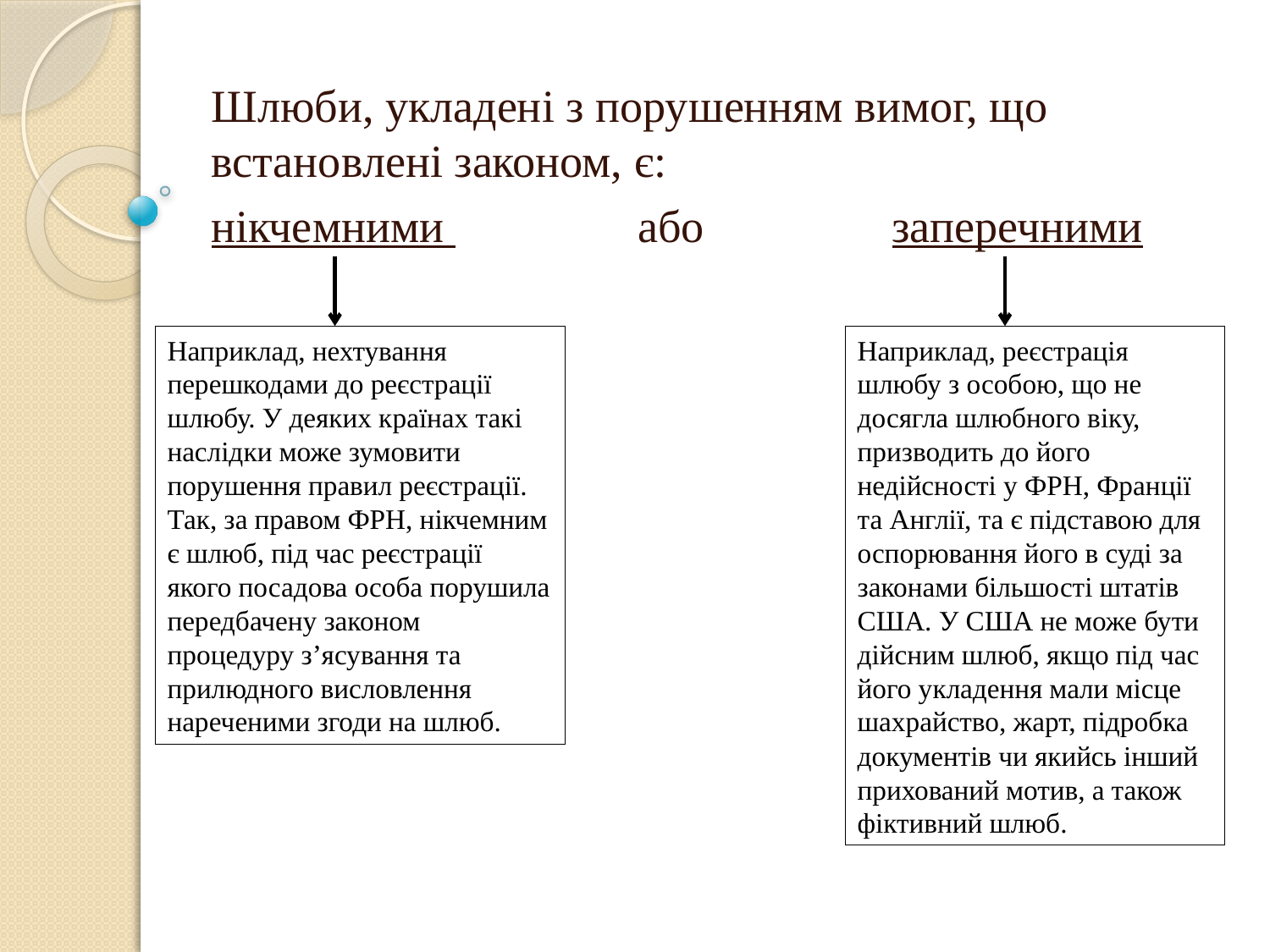

Шлюби, укладені з порушенням вимог, що встановлені законом, є:
нікчемними 		    або 		    заперечними
Наприклад, нехтування перешкодами до реєстрації шлюбу. У деяких країнах такі наслідки може зумовити порушення правил реєстрації. Так, за правом ФРН, нікчемним є шлюб, під час реєстрації якого посадова особа порушила передбачену законом процедуру з’ясування та прилюдного висловлення нареченими згоди на шлюб.
Наприклад, реєстрація шлюбу з особою, що не досягла шлюбного віку, призводить до його недійсності у ФРН, Франції та Англії, та є підставою для оспорювання його в суді за законами більшості штатів США. У США не може бути дійсним шлюб, якщо під час його укладення мали місце шахрайство, жарт, підробка документів чи якийсь інший прихований мотив, а також фіктивний шлюб.